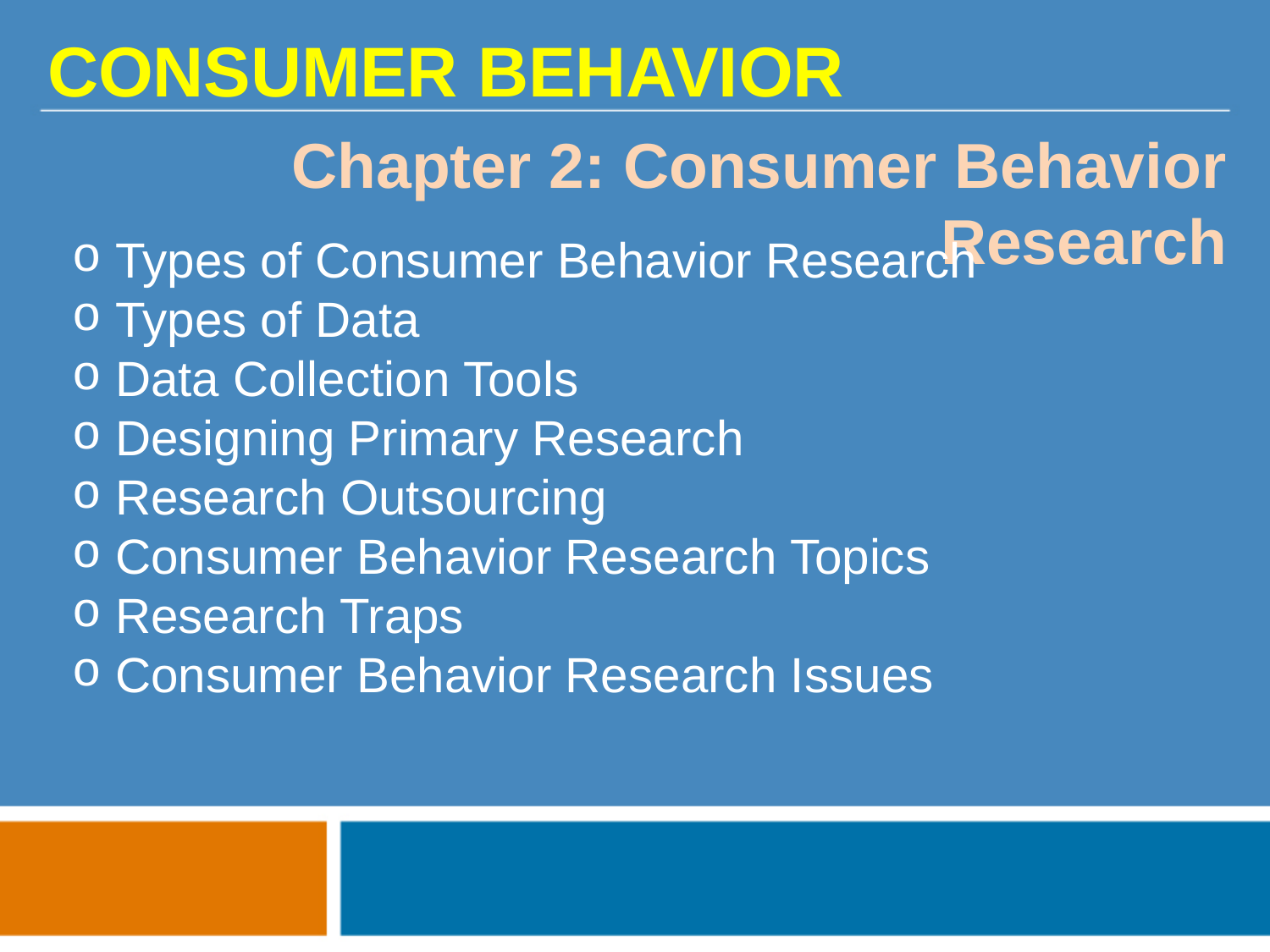

CONSUMER BEHAVIOR
Chapter 2: Consumer Behavior Research
 Types of Consumer Behavior Research
 Types of Data
 Data Collection Tools
 Designing Primary Research
 Research Outsourcing
 Consumer Behavior Research Topics
 Research Traps
 Consumer Behavior Research Issues